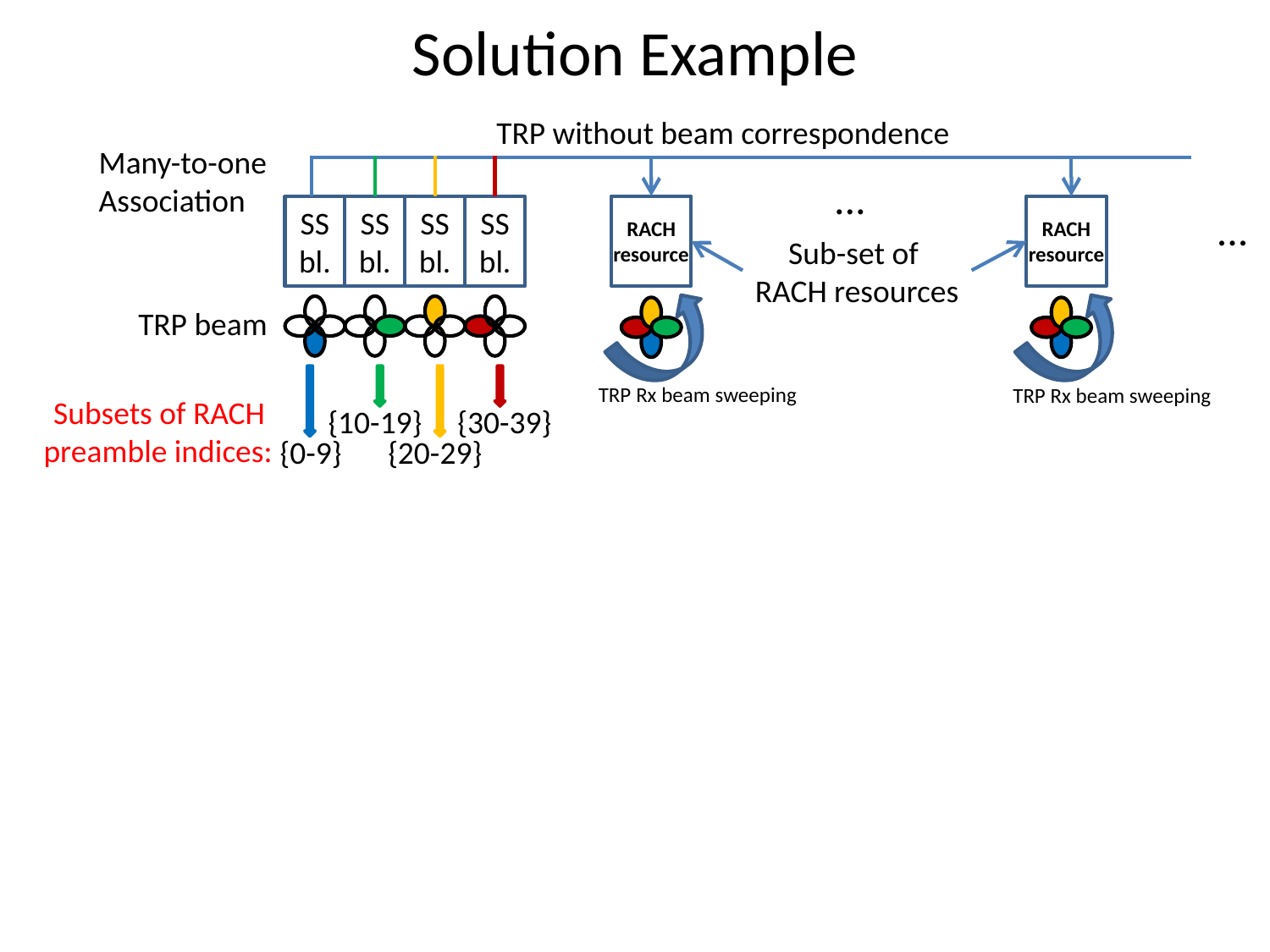

# Solution Example

TRP without beam correspondence
Many-to-one
Association
...
RACH resource
RACH resource
SS
bl.
SS
bl.
SS bl.
SS bl.
...
Sub-set of
RACH resources

TRP beam

TRP Rx beam sweeping
TRP Rx beam sweeping
Subsets of RACH
preamble indices:
{10-19}
{30-39}
{0-9}
{20-29}